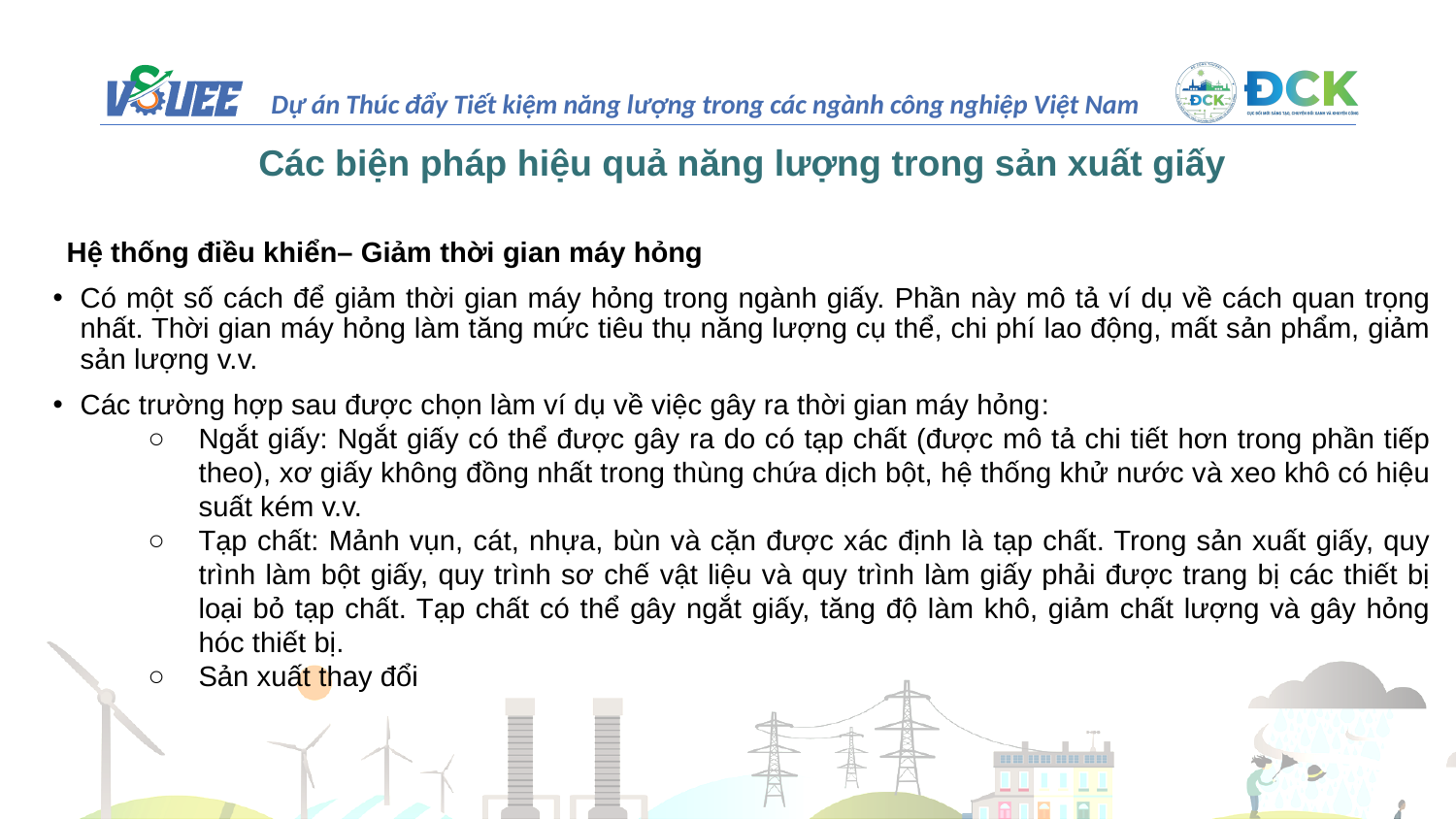

# Các biện pháp hiệu quả năng lượng trong sản xuất giấy
Hệ thống điều khiển– Giảm thời gian máy hỏng
Có một số cách để giảm thời gian máy hỏng trong ngành giấy. Phần này mô tả ví dụ về cách quan trọng nhất. Thời gian máy hỏng làm tăng mức tiêu thụ năng lượng cụ thể, chi phí lao động, mất sản phẩm, giảm sản lượng v.v.
Các trường hợp sau được chọn làm ví dụ về việc gây ra thời gian máy hỏng:
Ngắt giấy: Ngắt giấy có thể được gây ra do có tạp chất (được mô tả chi tiết hơn trong phần tiếp theo), xơ giấy không đồng nhất trong thùng chứa dịch bột, hệ thống khử nước và xeo khô có hiệu suất kém v.v.
Tạp chất: Mảnh vụn, cát, nhựa, bùn và cặn được xác định là tạp chất. Trong sản xuất giấy, quy trình làm bột giấy, quy trình sơ chế vật liệu và quy trình làm giấy phải được trang bị các thiết bị loại bỏ tạp chất. Tạp chất có thể gây ngắt giấy, tăng độ làm khô, giảm chất lượng và gây hỏng hóc thiết bị.
Sản xuất thay đổi